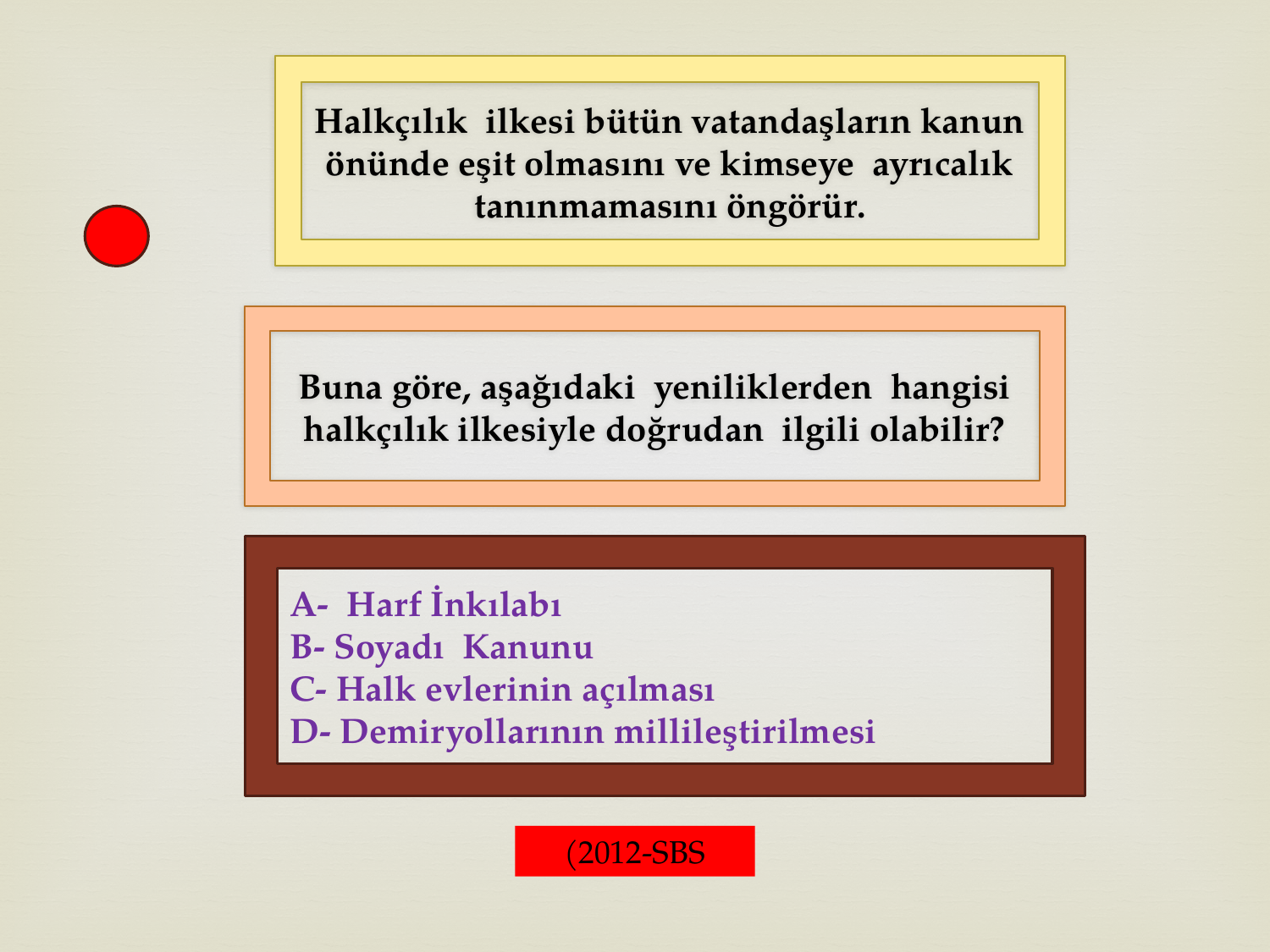

Halkçılık  ilkesi bütün vatandaşların kanun önünde eşit olmasını ve kimseye  ayrıcalık tanınmamasını öngörür.

Buna göre, aşağıdaki  yeniliklerden  hangisi halkçılık ilkesiyle doğrudan  ilgili olabilir?
A-  Harf İnkılabı
B- Soyadı  Kanunu
C- Halk evlerinin açılması
D- Demiryollarının millileştirilmesi
(2012-SBS